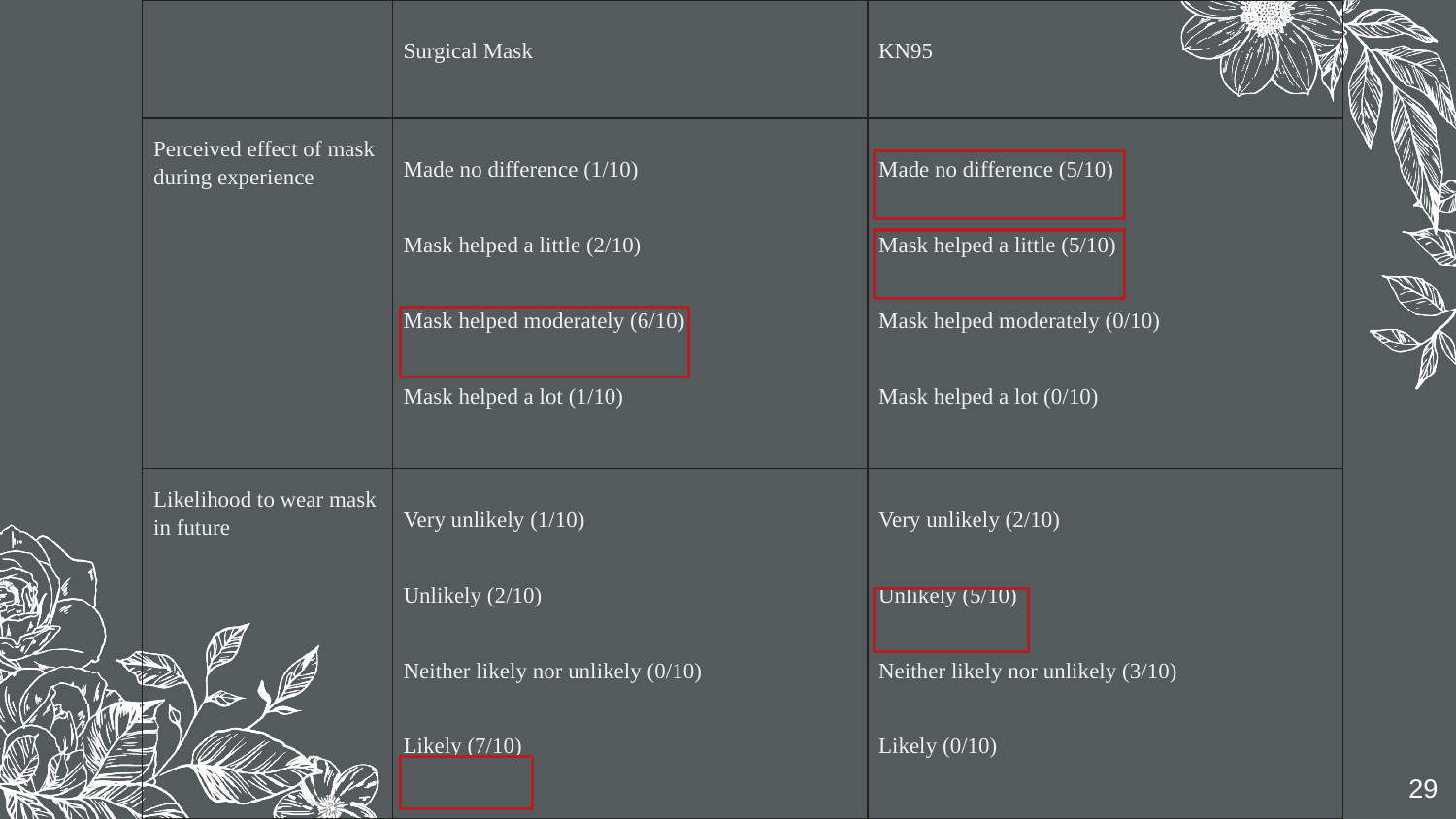

|  | Surgical Mask | KN95 |
| --- | --- | --- |
| Perceived effect of mask during experience | Made no difference (1/10) Mask helped a little (2/10) Mask helped moderately (6/10) Mask helped a lot (1/10) | Made no difference (5/10) Mask helped a little (5/10) Mask helped moderately (0/10) Mask helped a lot (0/10) |
| Likelihood to wear mask in future | Very unlikely (1/10) Unlikely (2/10) Neither likely nor unlikely (0/10) Likely (7/10) | Very unlikely (2/10) Unlikely (5/10) Neither likely nor unlikely (3/10) Likely (0/10) |

29